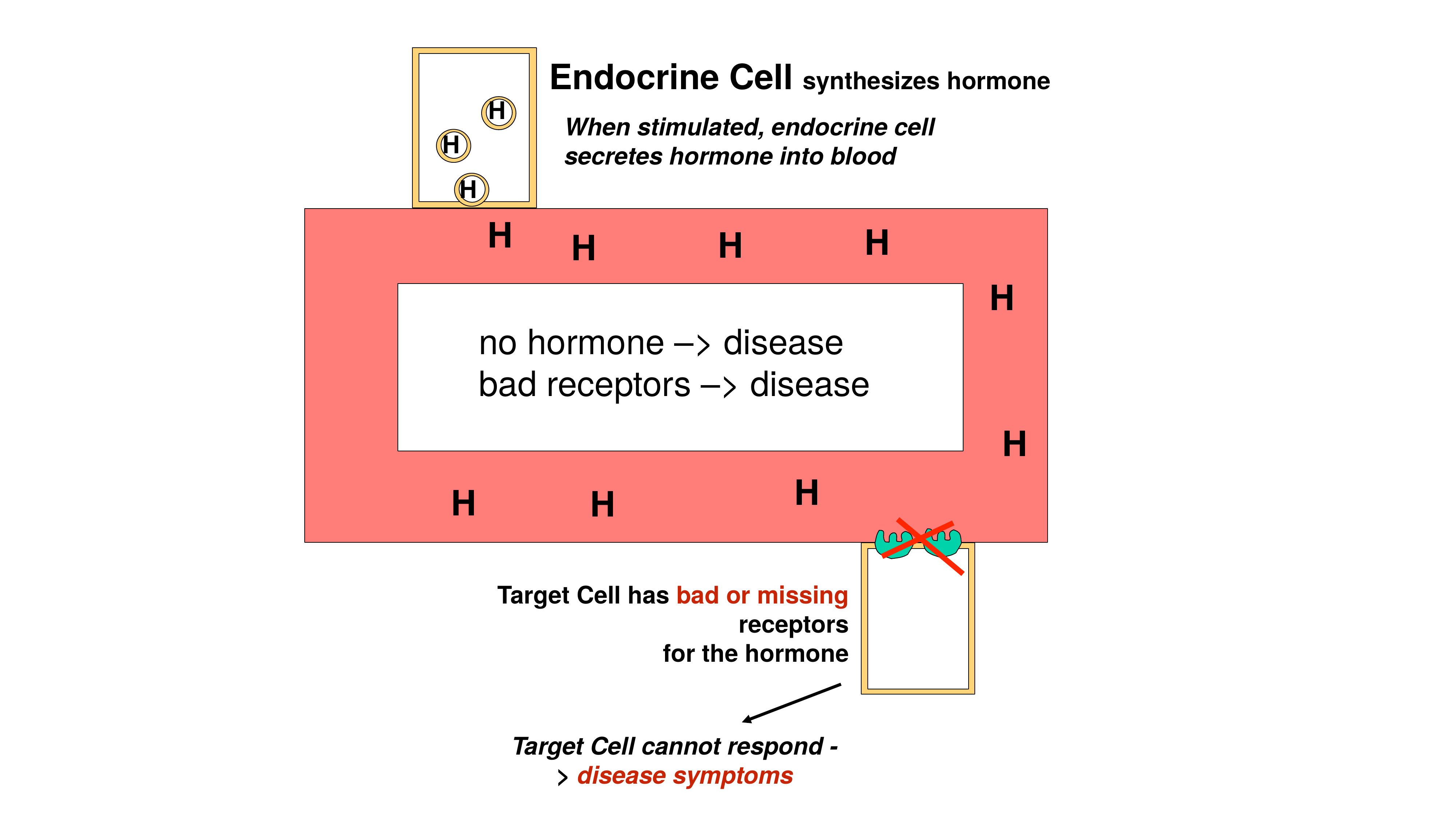

Endocrine Cell synthesizes hormone
H
When stimulated, endocrine cell
secretes hormone into blood
H
H
H

H
H
H
H

no hormone –> disease
bad receptors –> disease
H
H
H
H

Target Cell has bad or missing receptors
 for the hormone

Target Cell cannot respond -> disease symptoms